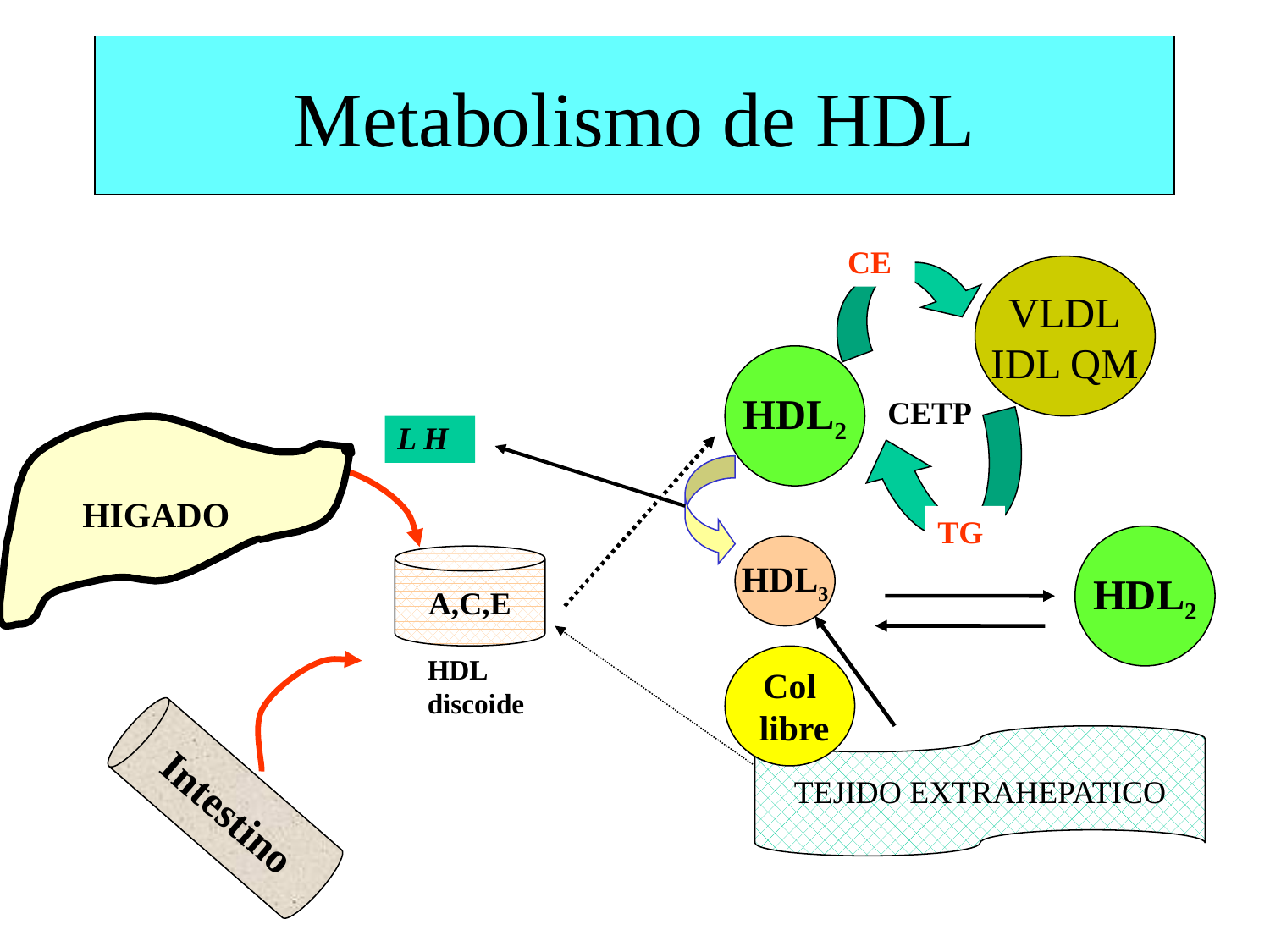

# Metabolismo de HDL
CE
VLDL
IDL QM

HDL2
CETP

HIGADO

A,C,E
HDL discoide

Intestino
L H

TG
HDL2

HDL3

Col
 libre
TEJIDO EXTRAHEPATICO